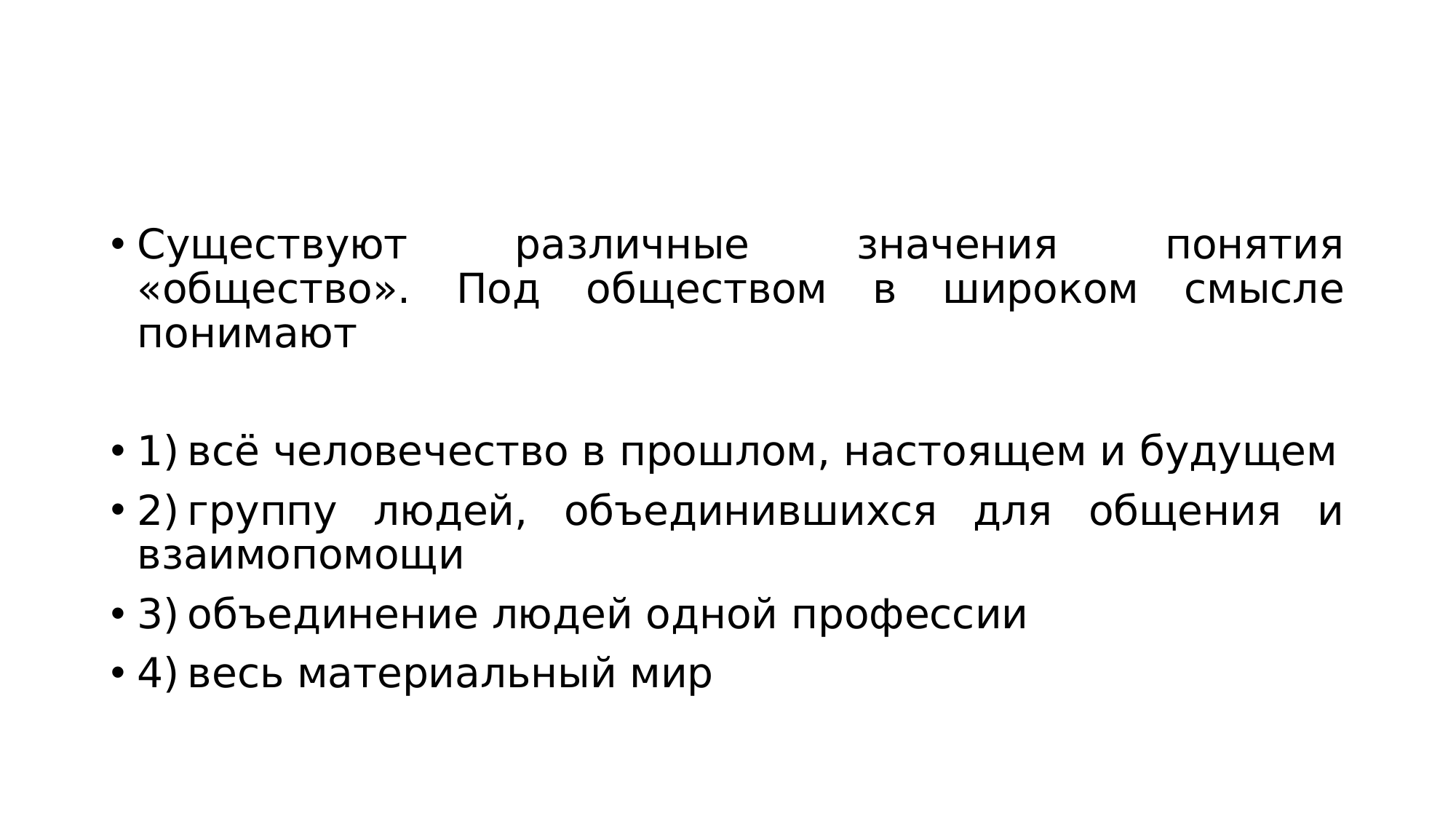

#
Существуют различные значения понятия «общество». Под обществом в широком смысле понимают

1) всё человечество в прошлом, настоящем и будущем
2) группу людей, объединившихся для общения и взаимопомощи
3) объединение людей одной профессии
4) весь материальный мир